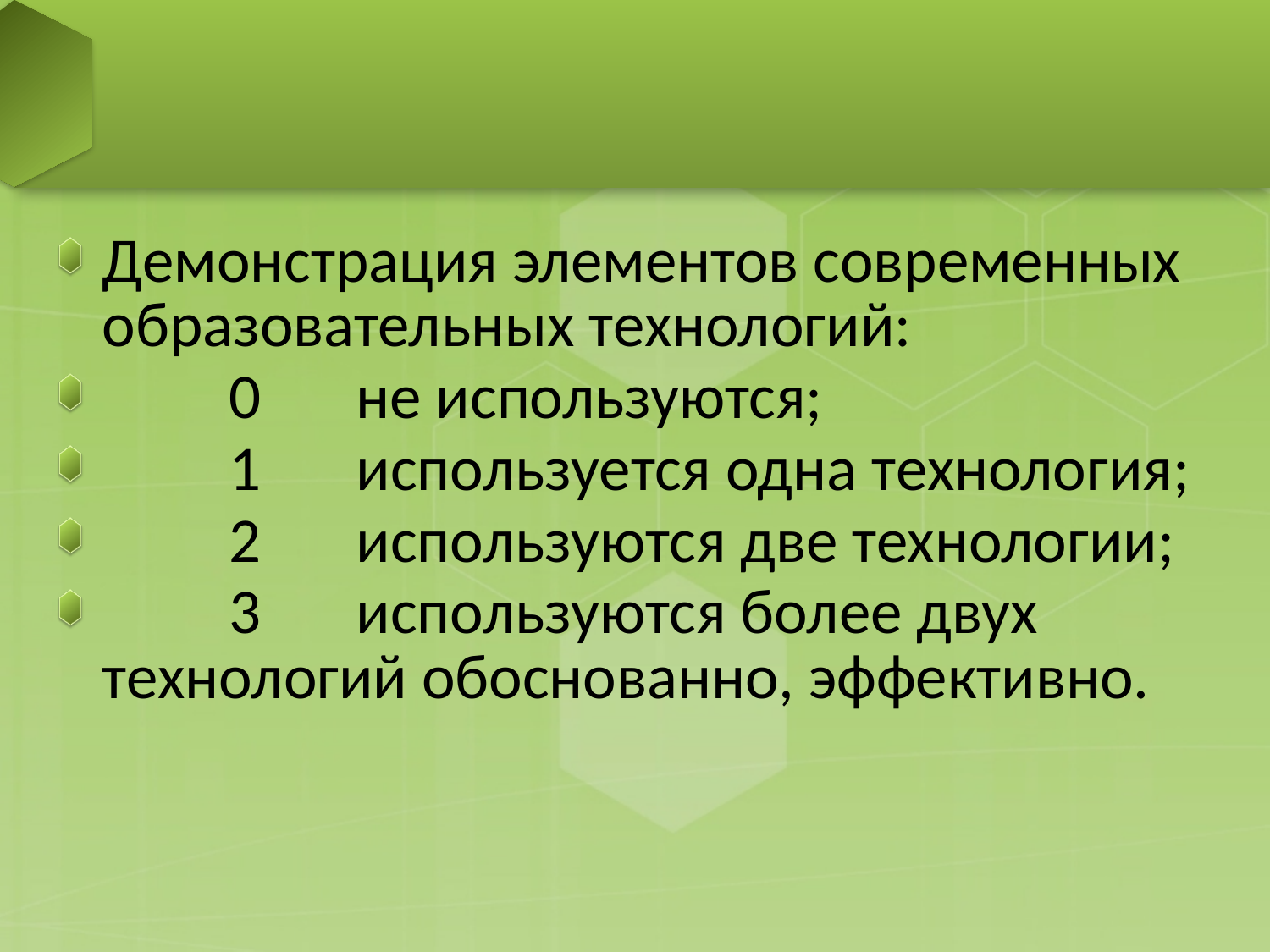

#
Демонстрация элементов современных образовательных технологий:
	0	не используются;
	1	используется одна технология;
	2	используются две технологии;
	3	используются более двух технологий обоснованно, эффективно.